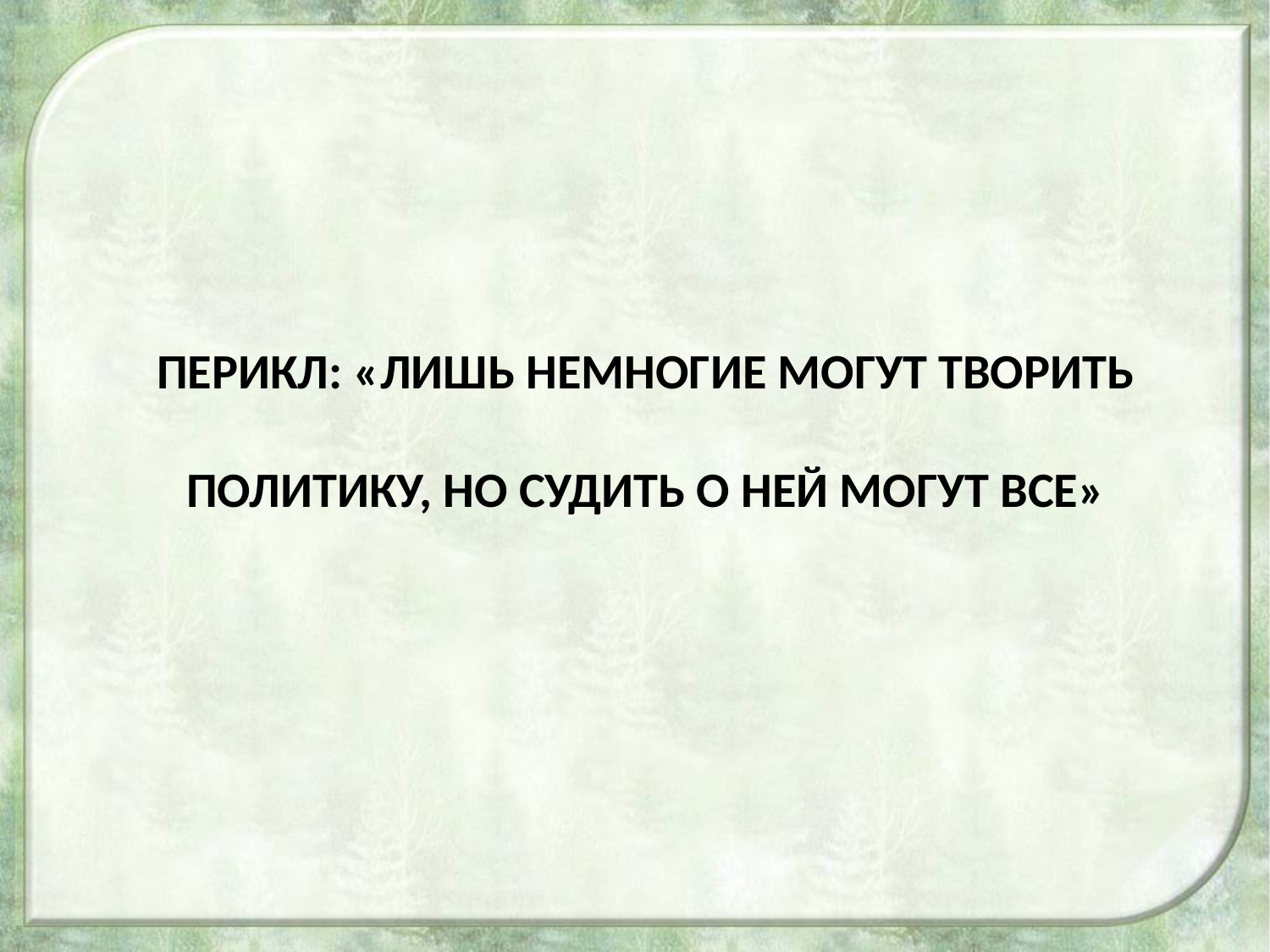

# ПЕРИКЛ: «ЛИШЬ НЕМНОГИЕ МОГУТ ТВОРИТЬ ПОЛИТИКУ, НО СУДИТЬ О НЕЙ МОГУТ ВСЕ»